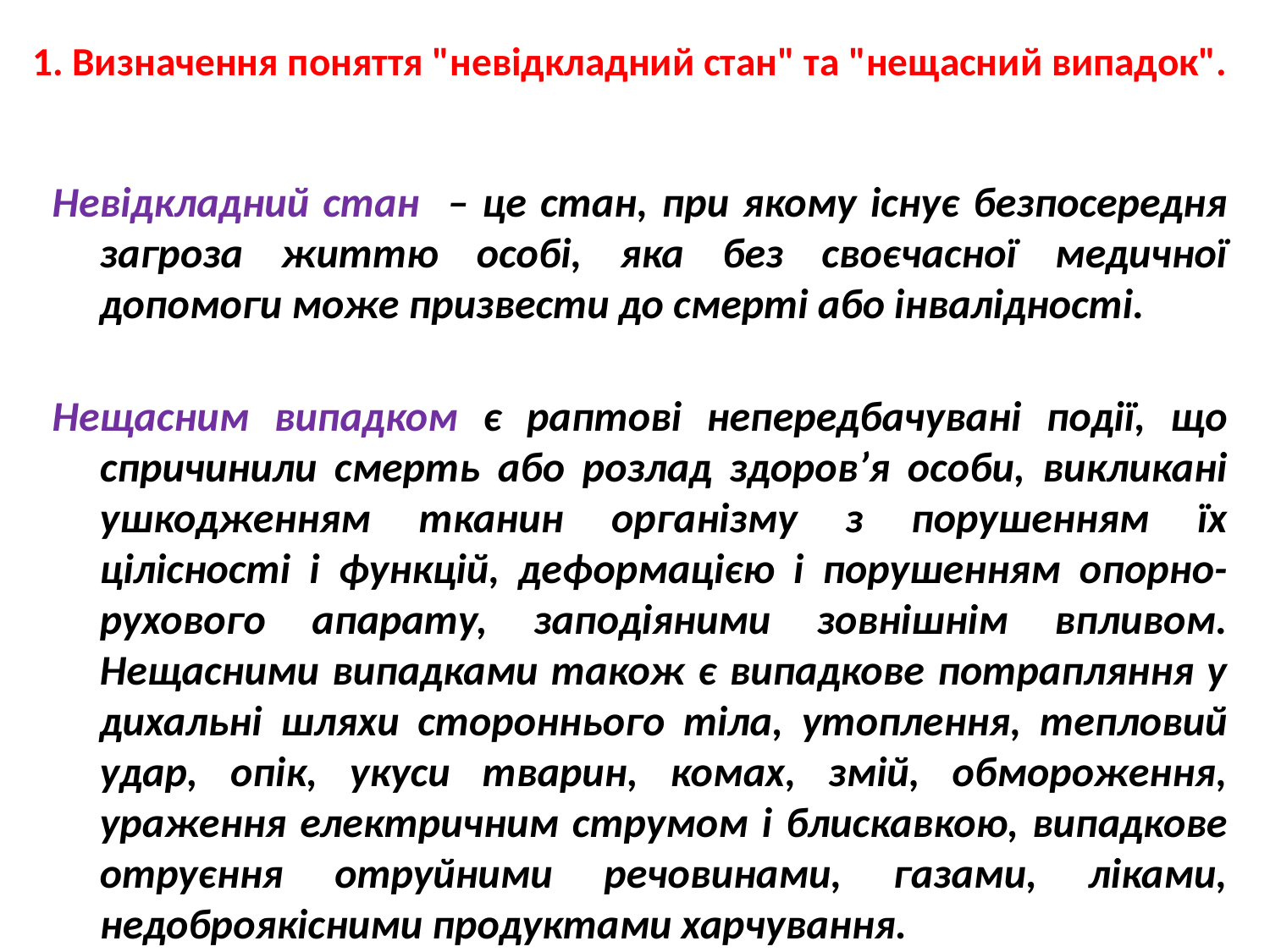

1. Визначення поняття "невідкладний стан" та "нещасний випадок".
Невідкладний стан  – це стан, при якому існує безпосередня загроза життю особі, яка без своєчасної медичної допомоги може призвести до смерті або інвалідності.

Нещасним випадком є раптові непередбачувані події, що спричинили смерть або розлад здоров’я особи, викликані ушкодженням тканин організму з порушенням їх цілісності і функцій, деформацією і порушенням опорно-рухового апарату, заподіяними зовнішнім впливом. Нещасними випадками також є випадкове потрапляння у дихальні шляхи стороннього тіла, утоплення, тепловий удар, опік, укуси тварин, комах, змій, обмороження, ураження електричним струмом і блискавкою, випадкове отруєння отруйними речовинами, газами, ліками, недоброякісними продуктами харчування.